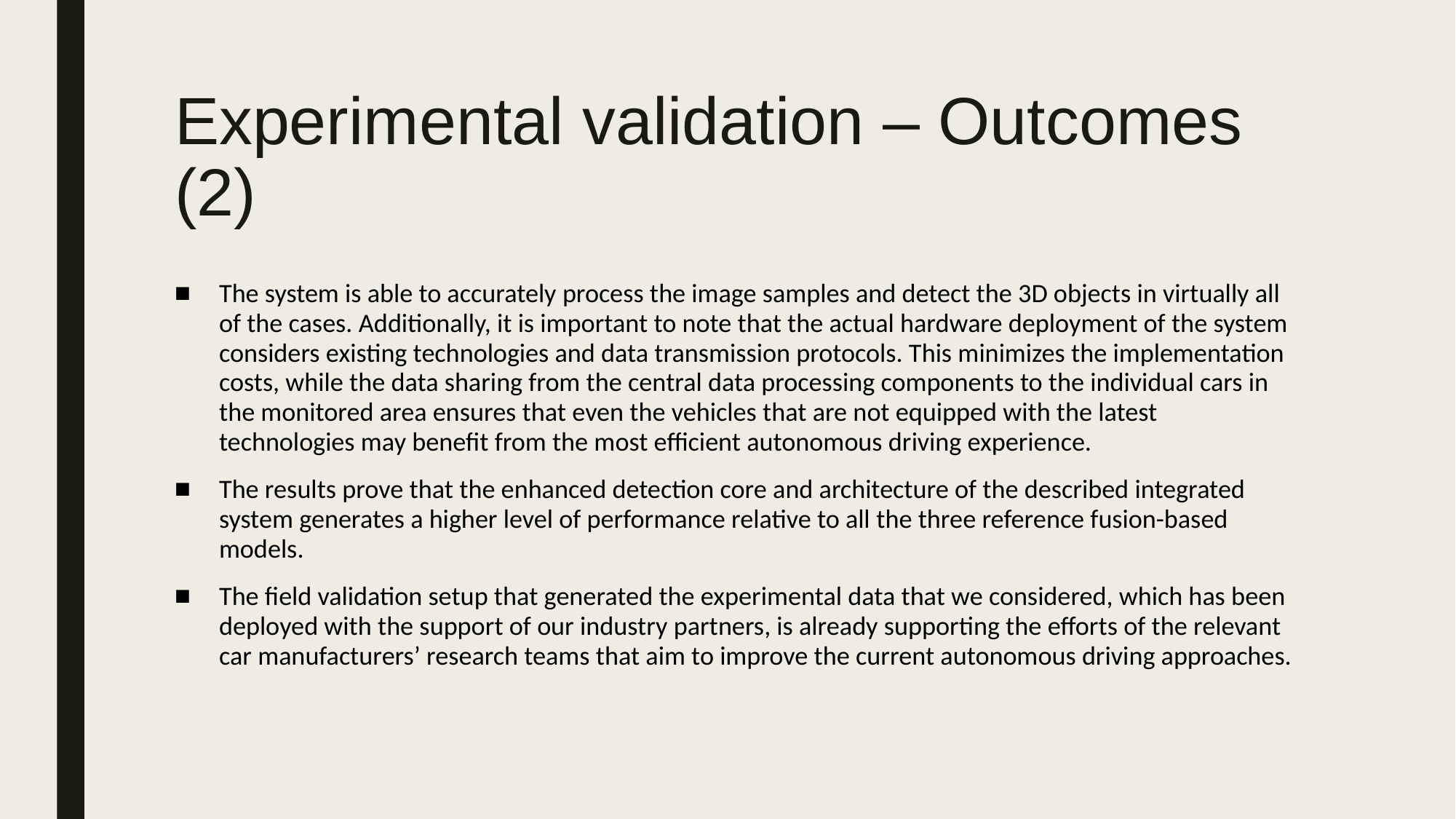

# Experimental validation – Outcomes (2)
The system is able to accurately process the image samples and detect the 3D objects in virtually all of the cases. Additionally, it is important to note that the actual hardware deployment of the system considers existing technologies and data transmission protocols. This minimizes the implementation costs, while the data sharing from the central data processing components to the individual cars in the monitored area ensures that even the vehicles that are not equipped with the latest technologies may benefit from the most efficient autonomous driving experience.
The results prove that the enhanced detection core and architecture of the described integrated system generates a higher level of performance relative to all the three reference fusion-based models.
The field validation setup that generated the experimental data that we considered, which has been deployed with the support of our industry partners, is already supporting the efforts of the relevant car manufacturers’ research teams that aim to improve the current autonomous driving approaches.